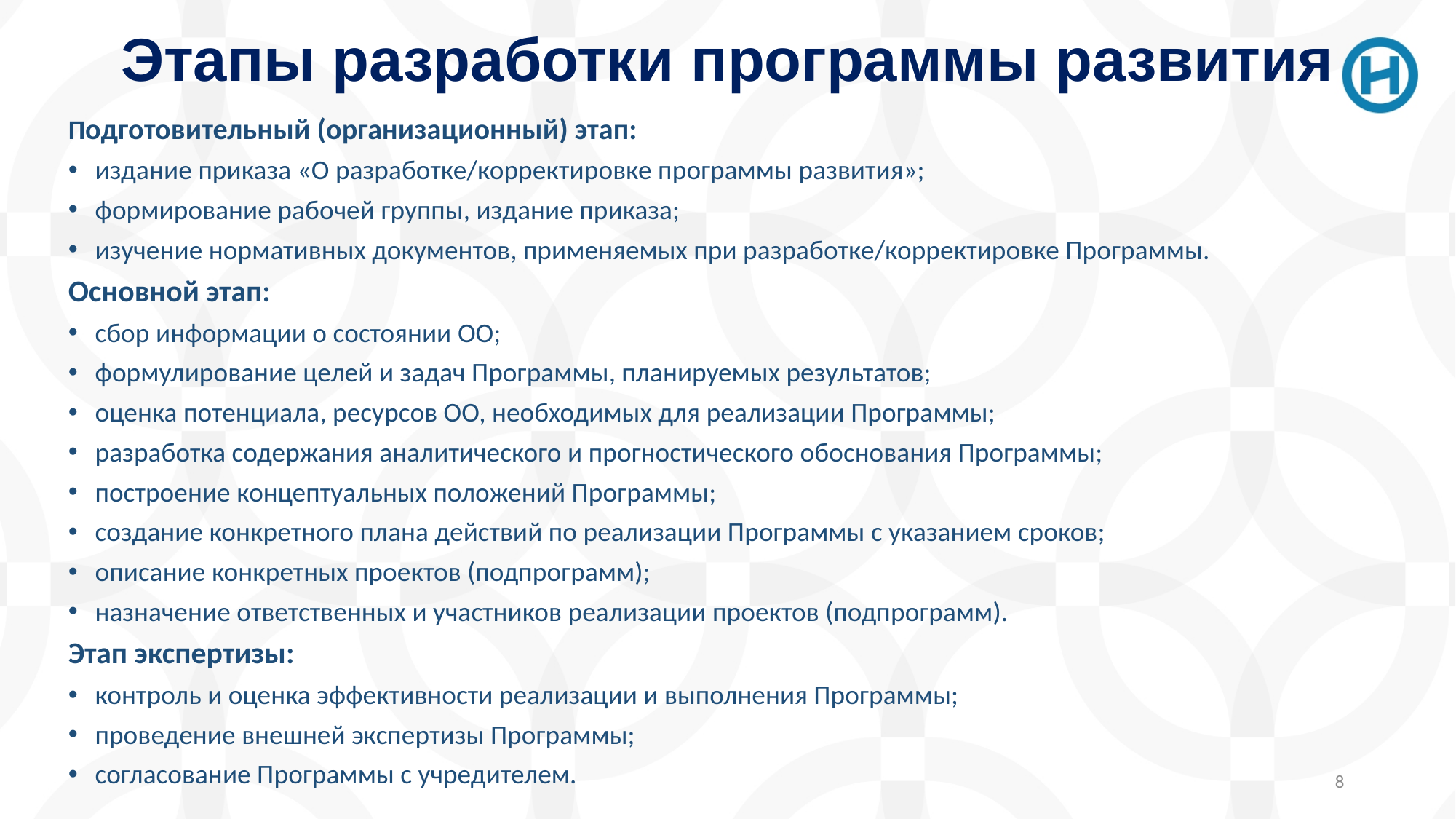

# Этапы разработки программы развития
Подготовительный (организационный) этап:
издание приказа «О разработке/корректировке программы развития»;
формирование рабочей группы, издание приказа;
изучение нормативных документов, применяемых при разработке/корректировке Программы.
Основной этап:
сбор информации о состоянии ОО;
формулирование целей и задач Программы, планируемых результатов;
оценка потенциала, ресурсов ОО, необходимых для реализации Программы;
разработка содержания аналитического и прогностического обоснования Программы;
построение концептуальных положений Программы;
создание конкретного плана действий по реализации Программы с указанием сроков;
описание конкретных проектов (подпрограмм);
назначение ответственных и участников реализации проектов (подпрограмм).
Этап экспертизы:
контроль и оценка эффективности реализации и выполнения Программы;
проведение внешней экспертизы Программы;
согласование Программы с учредителем.

8